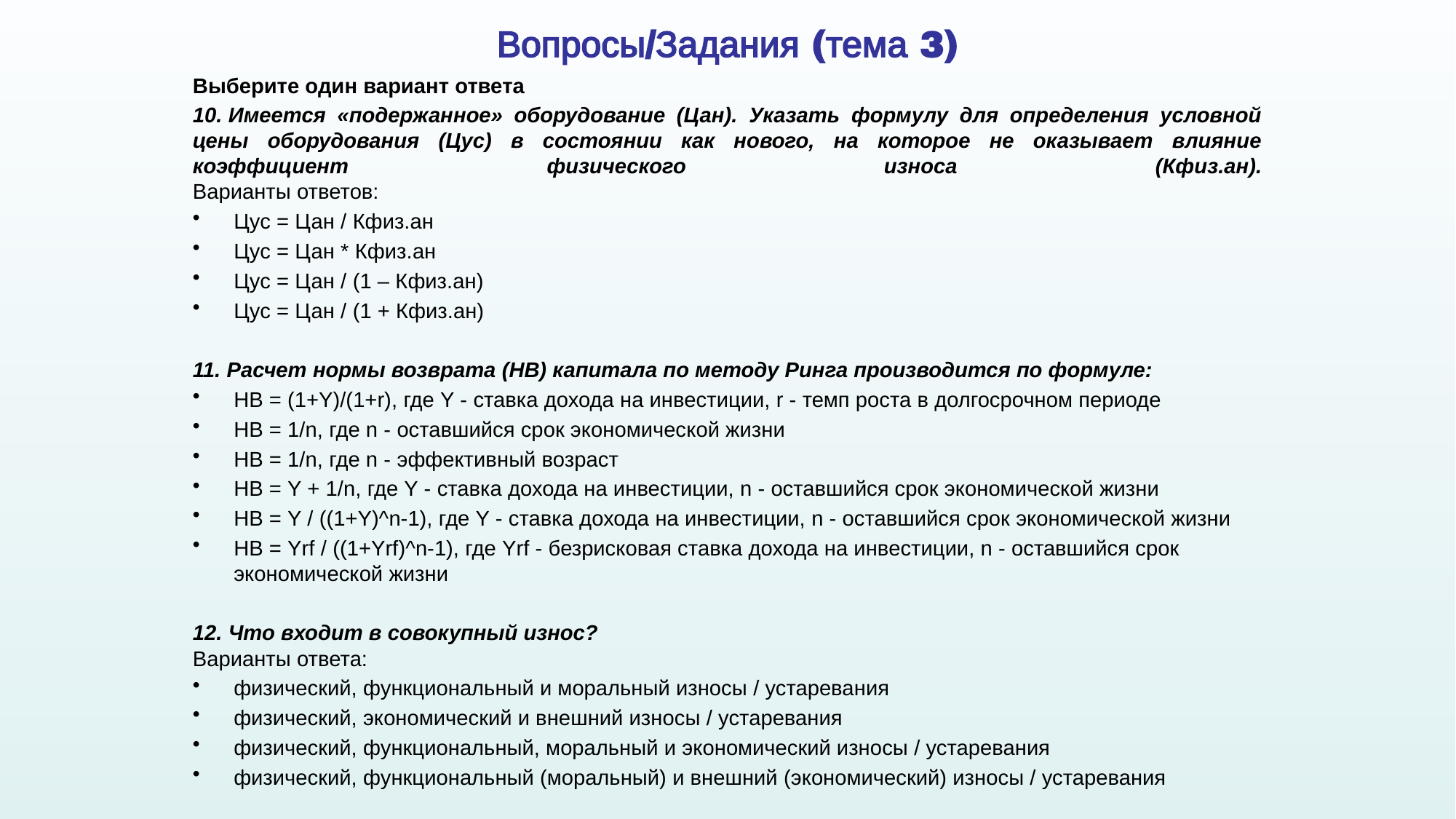

# Вопросы/Задания (тема 3)
Выберите один вариант ответа
10. Имеется «подержанное» оборудование (Цан). Указать формулу для определения условной цены оборудования (Цус) в состоянии как нового, на которое не оказывает влияние коэффициент физического износа (Кфиз.ан).
Варианты ответов:
Цус = Цан / Кфиз.ан
Цус = Цан * Кфиз.ан
Цус = Цан / (1 – Кфиз.ан)
Цус = Цан / (1 + Кфиз.ан)

11. Расчет нормы возврата (НВ) капитала по методу Ринга производится по формуле:
НВ = (1+Y)/(1+r), где Y - ставка дохода на инвестиции, r - темп роста в долгосрочном периоде
НВ = 1/n, где n - оставшийся срок экономической жизни
НВ = 1/n, где n - эффективный возраст
НВ = Y + 1/n, где Y - ставка дохода на инвестиции, n - оставшийся срок экономической жизни
НВ = Y / ((1+Y)^n-1), где Y - ставка дохода на инвестиции, n - оставшийся срок экономической жизни
НВ = Yrf / ((1+Yrf)^n-1), где Yrf - безрисковая ставка дохода на инвестиции, n - оставшийся срок экономической жизни

12. Что входит в совокупный износ?
Варианты ответа:
физический, функциональный и моральный износы / устаревания
физический, экономический и внешний износы / устаревания
физический, функциональный, моральный и экономический износы / устаревания
физический, функциональный (моральный) и внешний (экономический) износы / устаревания